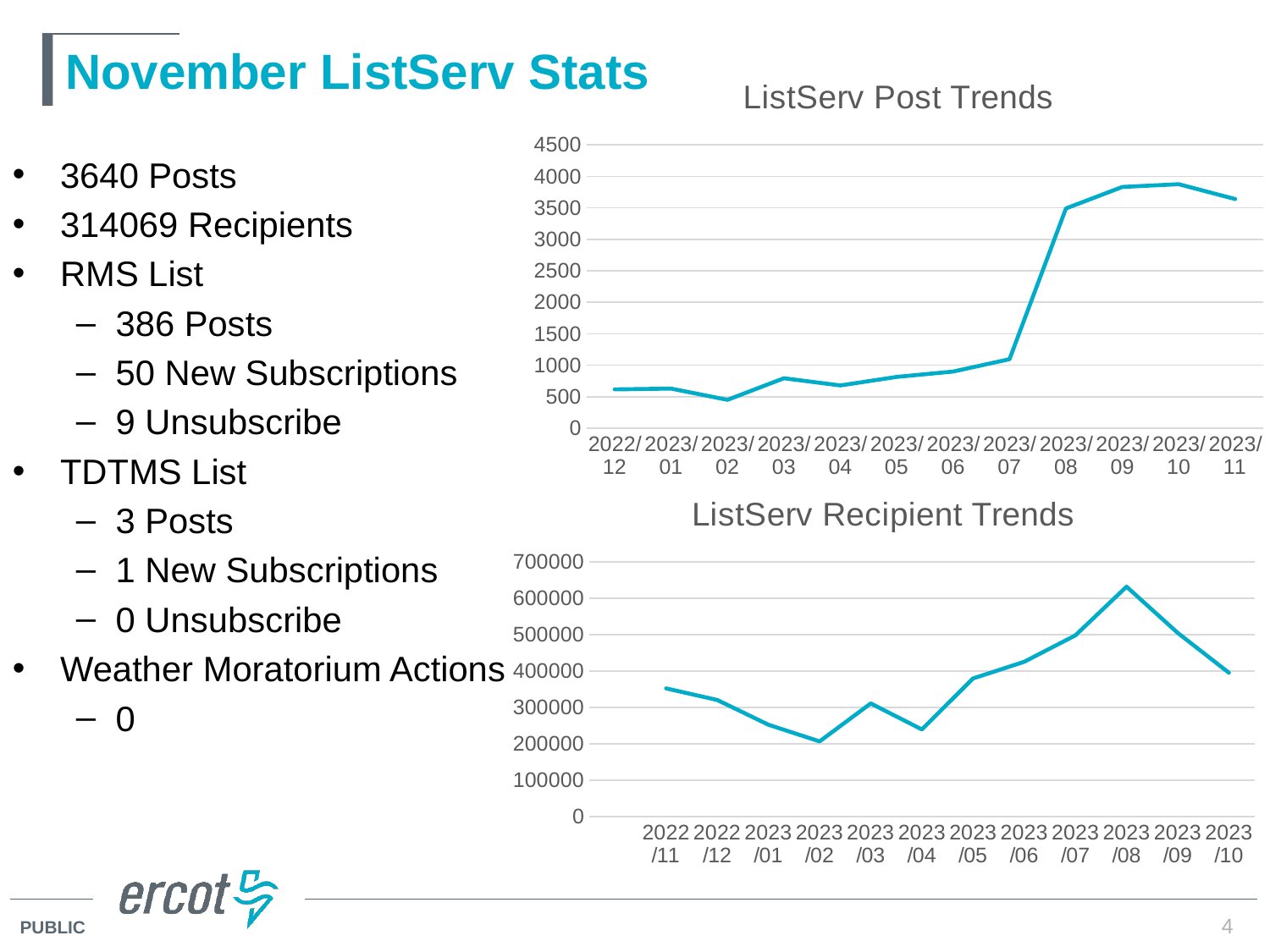

# November ListServ Stats

### Chart: ListServ Post Trends

| Category | Series 2 |
|---|---|
| 2022/12 | 617.0 |
| 2023/01 | 630.0 |
| 2023/02 | 451.0 |
| 2023/03 | 794.0 |
| 2023/04 | 680.0 |
| 2023/05 | 815.0 |
| 2023/06 | 900.0 |
| 2023/07 | 1096.0 |
| 2023/08 | 3491.0 |
| 2023/09 | 3832.0 |
| 2023/10 | 3876.0 |
| 2023/11 | 3640.0 |
3640 Posts
314069 Recipients
RMS List
386 Posts
50 New Subscriptions
9 Unsubscribe
TDTMS List
3 Posts
1 New Subscriptions
0 Unsubscribe
Weather Moratorium Actions
0

### Chart: ListServ Recipient Trends

| Category | Series 2 |
|---|---|
|  | None |
| 2022/11 | 352283.0 |
| 2022/12 | 320460.0 |
| 2023/01 | 252632.0 |
| 2023/02 | 206836.0 |
| 2023/03 | 311095.0 |
| 2023/04 | 239609.0 |
| 2023/05 | 379601.0 |
| 2023/06 | 425426.0 |
| 2023/07 | 497967.0 |
| 2023/08 | 631492.0 |
| 2023/09 | 504795.0 |
| 2023/10 | 395398.0 |
4